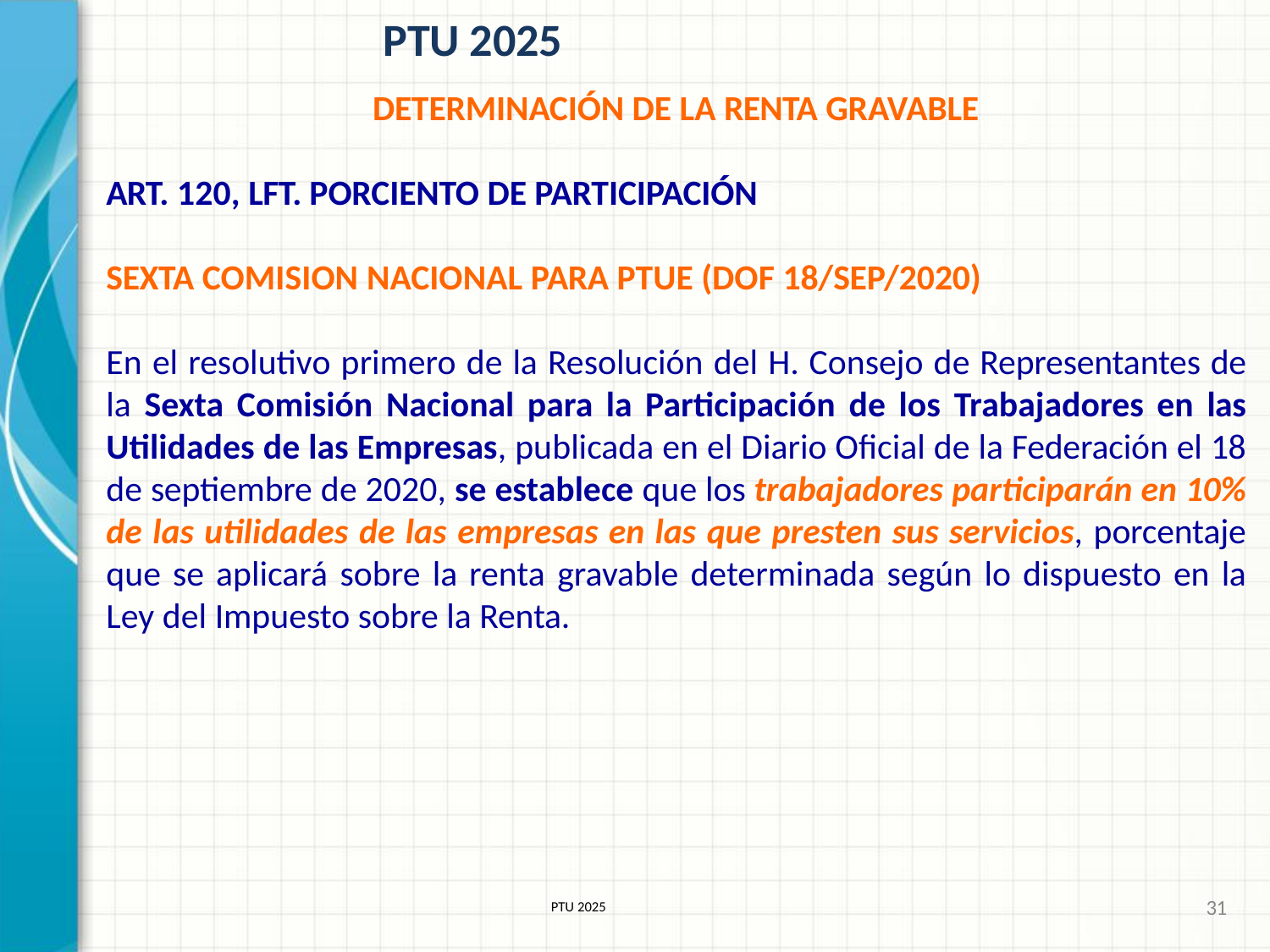

# PTU 2025
DETERMINACIÓN DE LA RENTA GRAVABLE
ART. 120, LFT. PORCIENTO DE PARTICIPACIÓN
SEXTA COMISION NACIONAL PARA PTUE (DOF 18/SEP/2020)
En el resolutivo primero de la Resolución del H. Consejo de Representantes de la Sexta Comisión Nacional para la Participación de los Trabajadores en las Utilidades de las Empresas, publicada en el Diario Oficial de la Federación el 18 de septiembre de 2020, se establece que los trabajadores participarán en 10% de las utilidades de las empresas en las que presten sus servicios, porcentaje que se aplicará sobre la renta gravable determinada según lo dispuesto en la Ley del Impuesto sobre la Renta.
31
PTU 2025